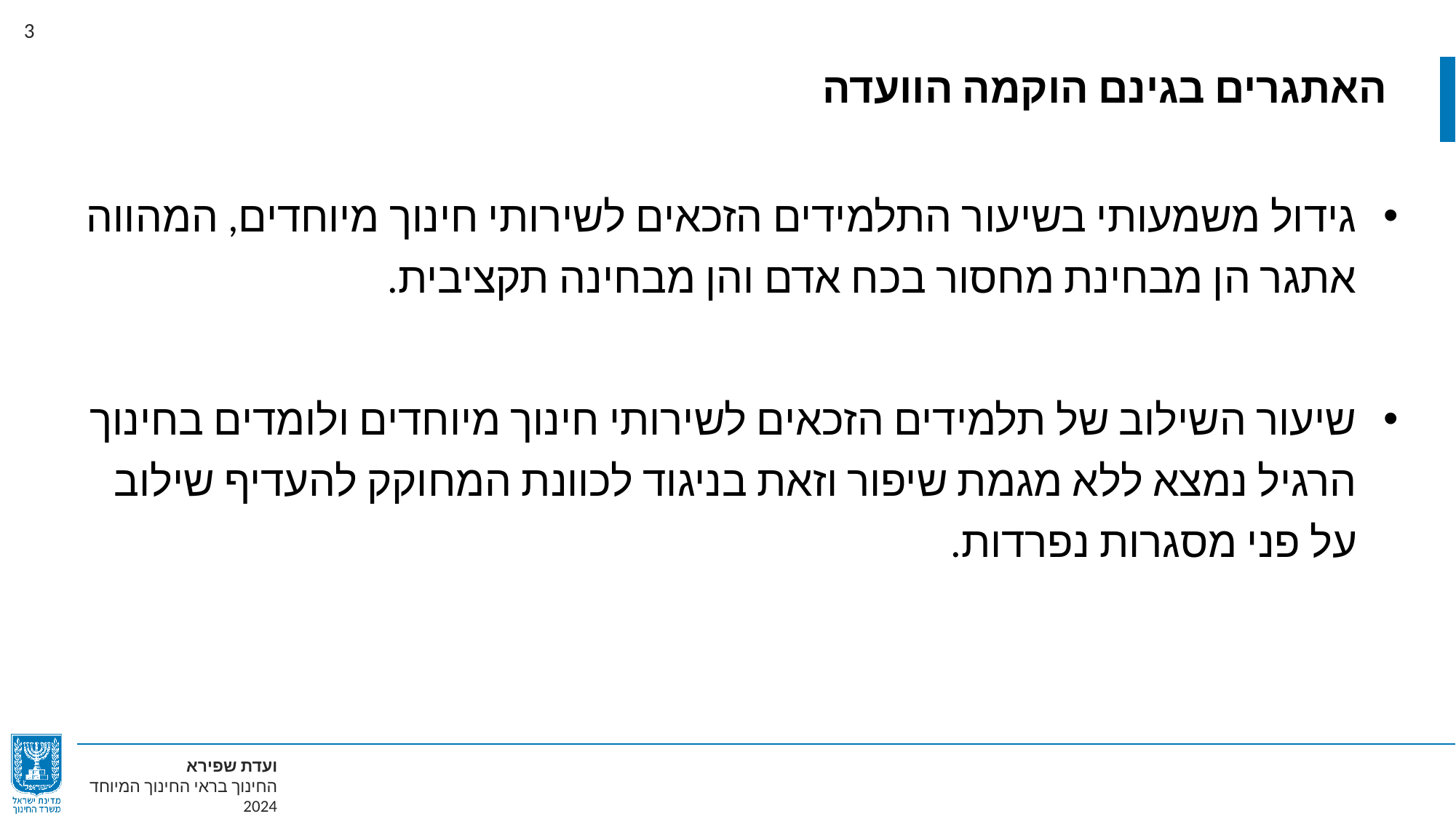

האתגרים בגינם הוקמה הוועדה
גידול משמעותי בשיעור התלמידים הזכאים לשירותי חינוך מיוחדים, המהווה אתגר הן מבחינת מחסור בכח אדם והן מבחינה תקציבית.

שיעור השילוב של תלמידים הזכאים לשירותי חינוך מיוחדים ולומדים בחינוך הרגיל נמצא ללא מגמת שיפור וזאת בניגוד לכוונת המחוקק להעדיף שילוב על פני מסגרות נפרדות.